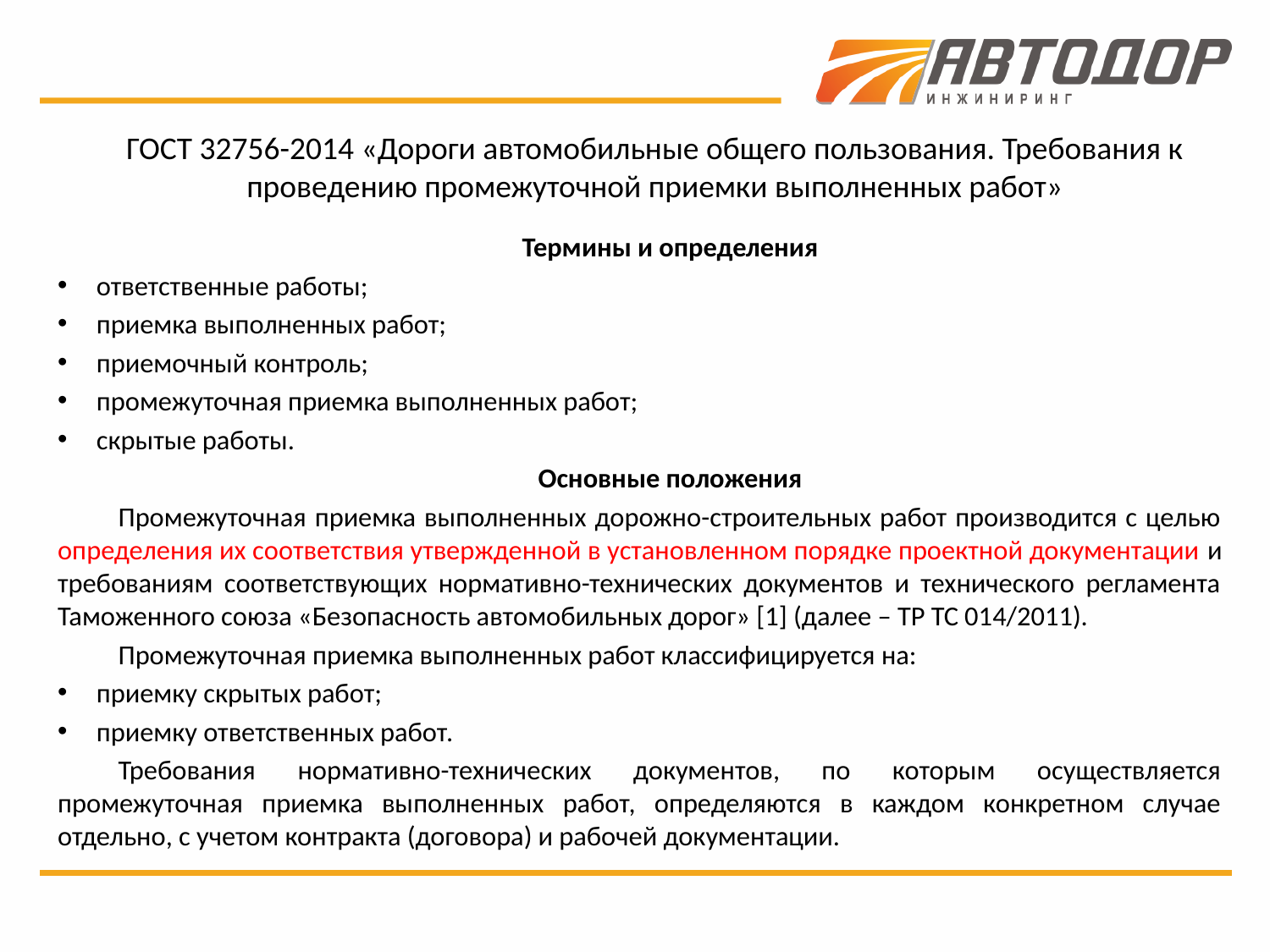

# ГОСТ 32756-2014 «Дороги автомобильные общего пользования. Требования к проведению промежуточной приемки выполненных работ»
Термины и определения
ответственные работы;
приемка выполненных работ;
приемочный контроль;
промежуточная приемка выполненных работ;
скрытые работы.
Основные положения
Промежуточная приемка выполненных дорожно-строительных работ производится с целью определения их соответствия утвержденной в установленном порядке проектной документации и требованиям соответствующих нормативно-технических документов и технического регламента Таможенного союза «Безопасность автомобильных дорог» [1] (далее – ТР ТС 014/2011).
Промежуточная приемка выполненных работ классифицируется на:
приемку скрытых работ;
приемку ответственных работ.
Требования нормативно-технических документов, по которым осуществляется промежуточная приемка выполненных работ, определяются в каждом конкретном случае отдельно, с учетом контракта (договора) и рабочей документации.